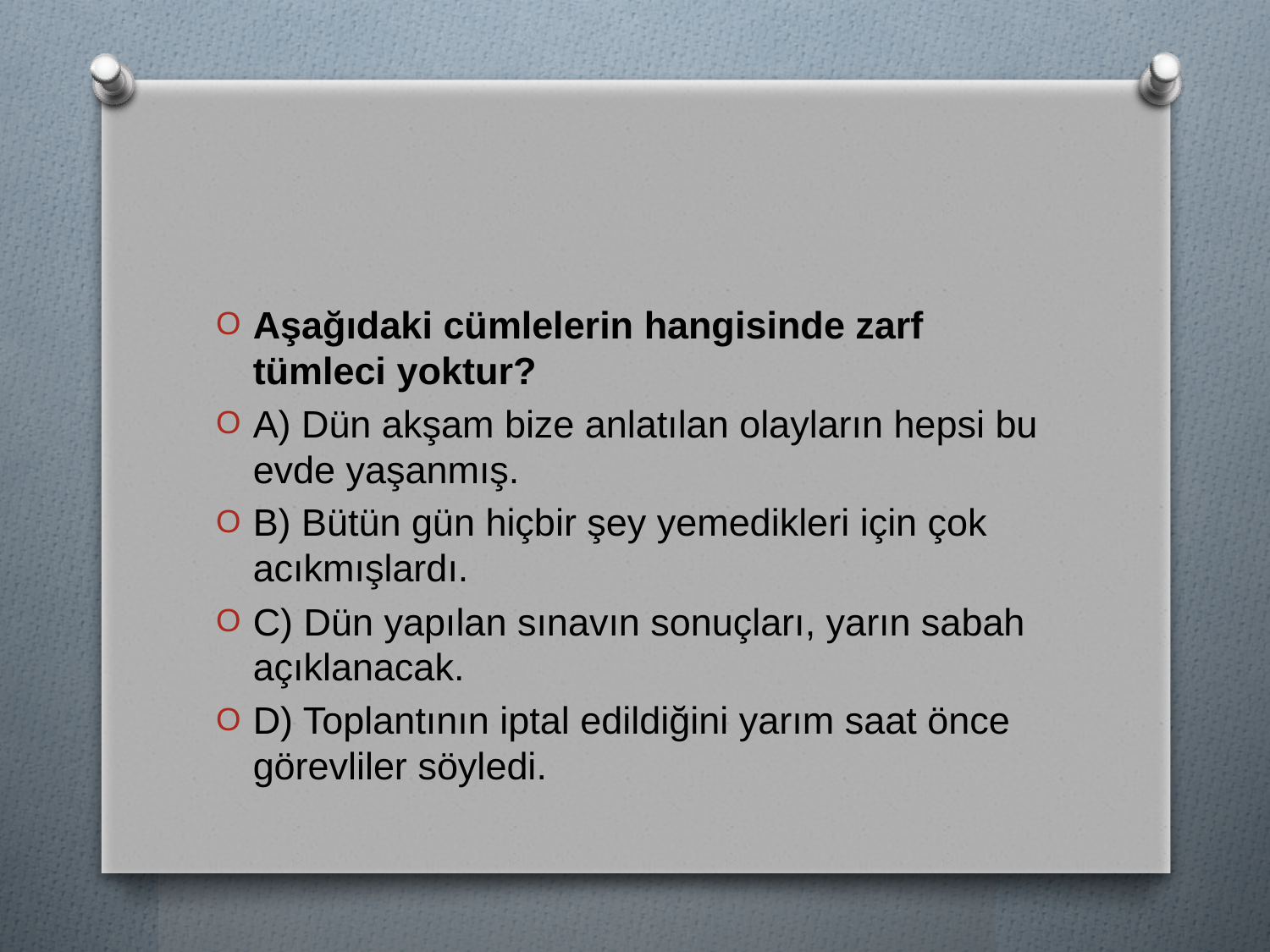

#
Aşağıdaki cümlelerin hangisinde zarf tümleci yoktur?
A) Dün akşam bize anlatılan olayların hepsi bu evde yaşanmış.
B) Bütün gün hiçbir şey yemedikleri için çok acıkmışlardı.
C) Dün yapılan sınavın sonuçları, yarın sabah açıklanacak.
D) Toplantının iptal edildiğini yarım saat önce görevliler söyledi.